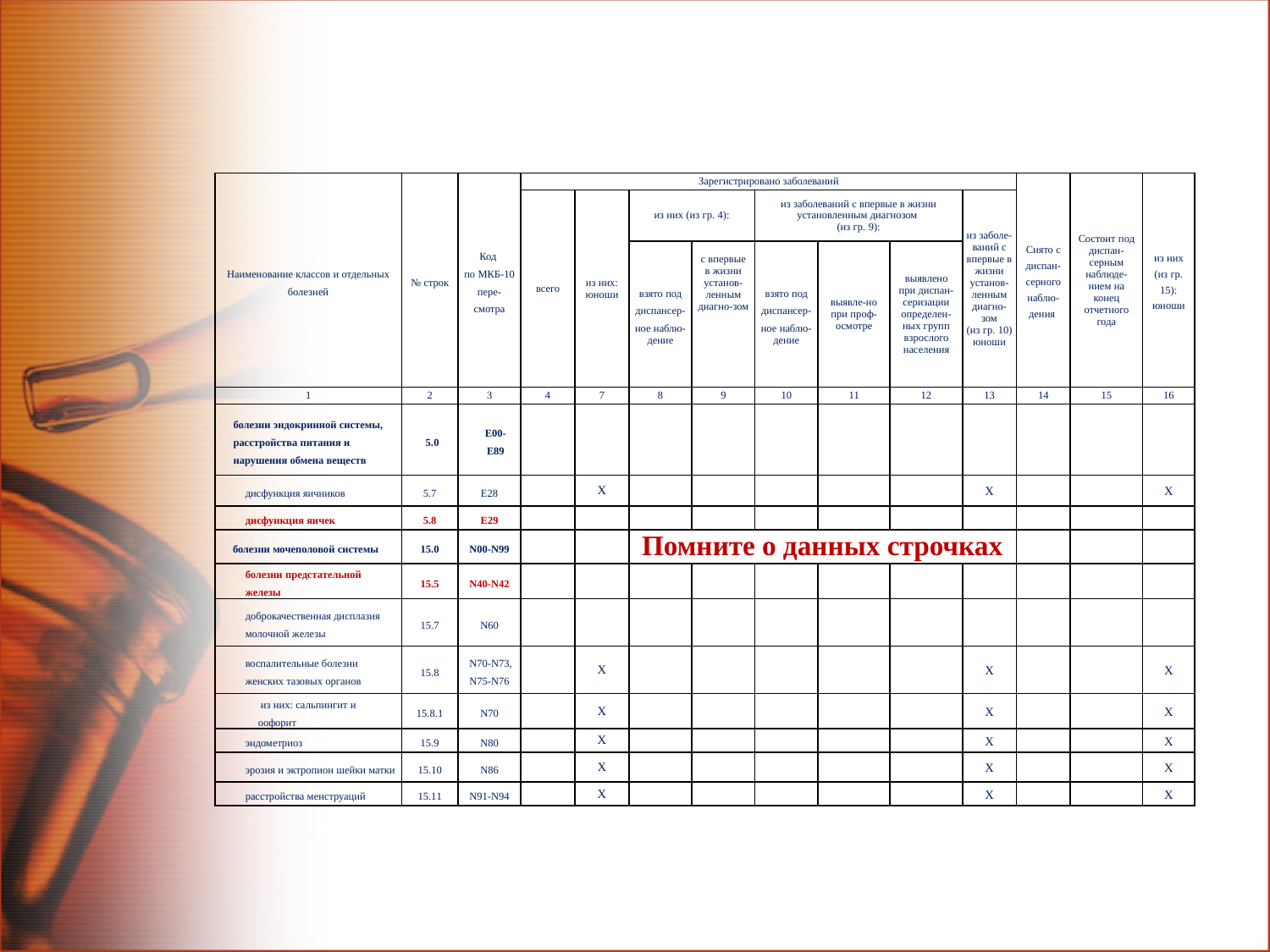

| Наименование классов и отдельных болезней | № строк | Код по МКБ-10 пере-смотра | Зарегистрировано заболеваний |  |  |  |  |  |  |  | Снято с диспан-серного наблю-дения | Состоит под диспан-серным наблюде-нием на конец отчетного года | из них (из гр. 15): юноши |
| --- | --- | --- | --- | --- | --- | --- | --- | --- | --- | --- | --- | --- | --- |
|  |  |  | всего | из них: юноши | из них (из гр. 4): |  | из заболеваний с впервые в жизни установленным диагнозом (из гр. 9): |  |  | из заболе-ваний с впервые в жизни установ-ленным диагно-зом (из гр. 10) юноши |  |  |  |
|  |  |  |  |  | взято под диспансер-ное наблю- дение | с впервые в жизни установ- ленным диагно-зом | взято под диспансер-ное наблю- дение | выявле-но при проф-осмотре | выявлено при диспан- серизации определен-ных групп взрослого населения |  |  |  |  |
| 1 | 2 | 3 | 4 | 7 | 8 | 9 | 10 | 11 | 12 | 13 | 14 | 15 | 16 |
| болезни эндокринной системы, расстройства питания и нарушения обмена веществ | 5.0 | Е00-Е89 |  |  |  |  |  |  |  |  |  |  |  |
| дисфункция яичников | 5.7 | Е28 |  | Х |  |  |  |  |  | Х |  |  | Х |
| дисфункция яичек | 5.8 | Е29 |  |  |  |  |  |  |  |  |  |  |  |
| болезни мочеполовой системы | 15.0 | N00-N99 |  |  | Помните о данных строчках |  |  |  |  |  |  |  |  |
| болезни предстательной железы | 15.5 | N40-N42 |  |  |  |  |  |  |  |  |  |  |  |
| доброкачественная дисплазия молочной железы | 15.7 | N60 |  |  |  |  |  |  |  |  |  |  |  |
| воспалительные болезни женских тазовых органов | 15.8 | N70-N73, N75-N76 |  | Х |  |  |  |  |  | Х |  |  | Х |
| из них: сальпингит и оофорит | 15.8.1 | N70 |  | Х |  |  |  |  |  | Х |  |  | Х |
| эндометриоз | 15.9 | N80 |  | Х |  |  |  |  |  | Х |  |  | Х |
| эрозия и эктропион шейки матки | 15.10 | N86 |  | Х |  |  |  |  |  | Х |  |  | Х |
| расстройства менструаций | 15.11 | N91-N94 |  | Х |  |  |  |  |  | Х |  |  | Х |